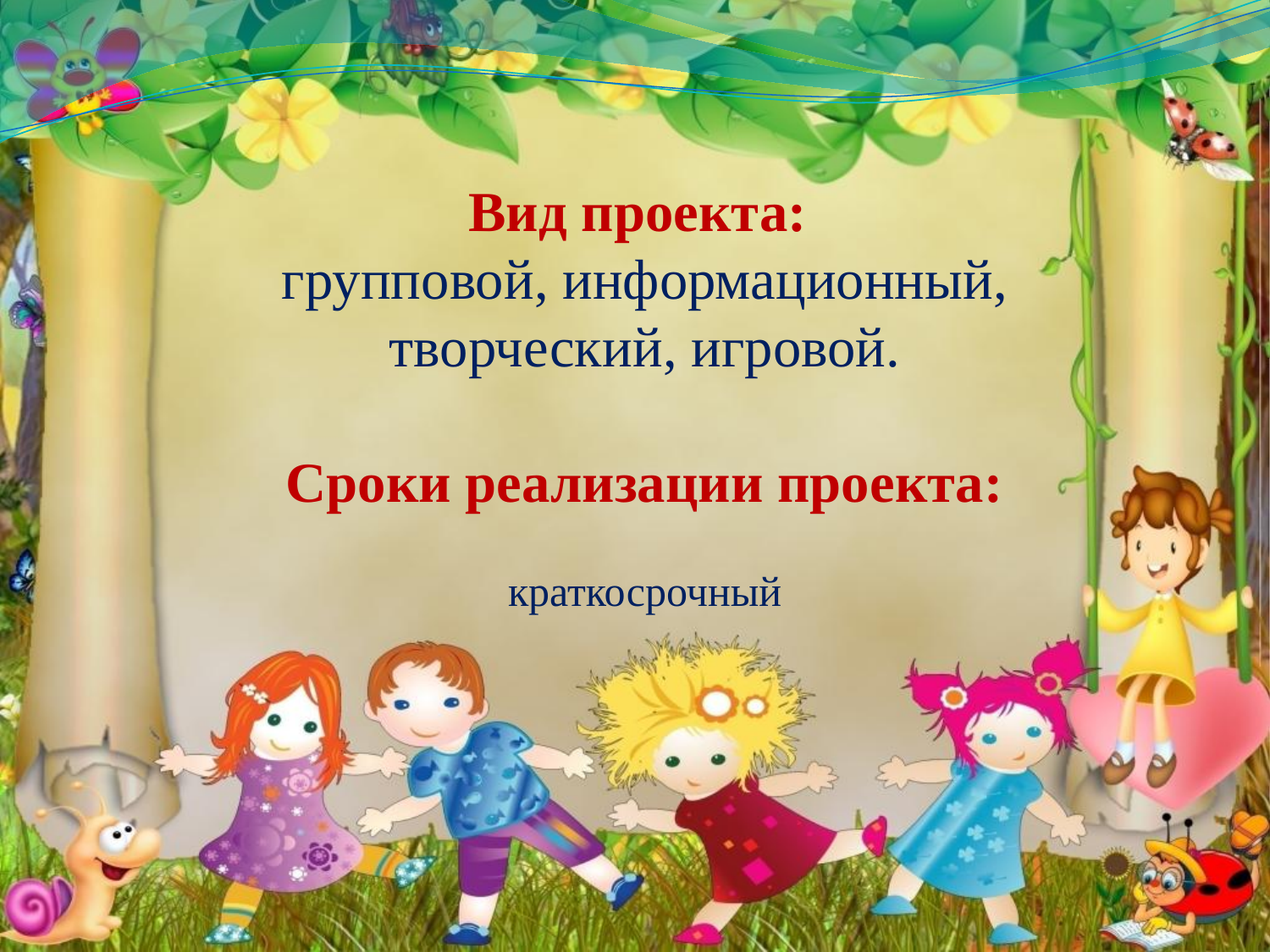

Вид проекта:
групповой, информационный, творческий, игровой.

Сроки реализации проекта:

краткосрочный